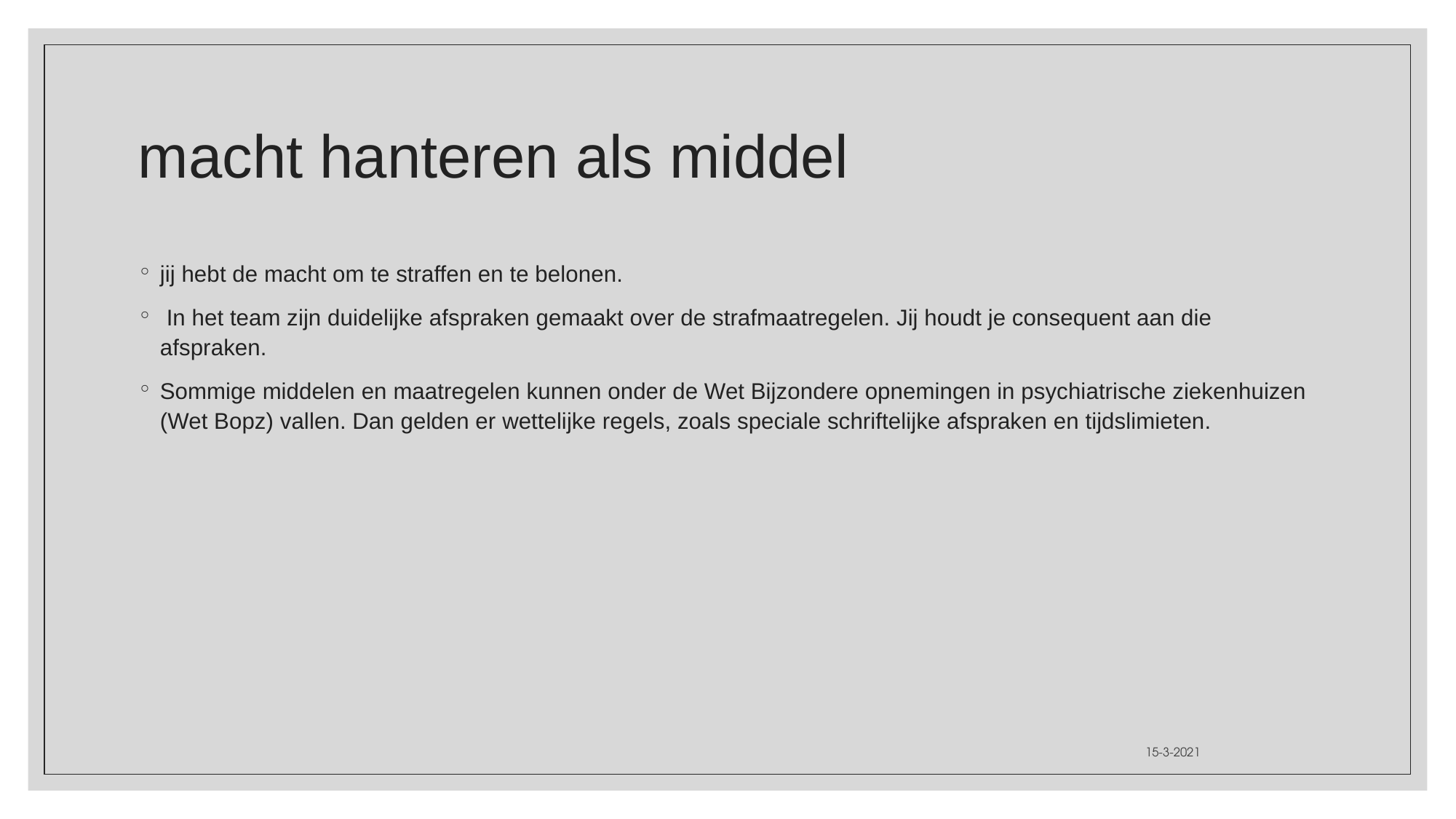

# macht hanteren als middel
jij hebt de macht om te straffen en te belonen.
 In het team zijn duidelijke afspraken gemaakt over de strafmaatregelen. Jij houdt je consequent aan die afspraken.
Sommige middelen en maatregelen kunnen onder de Wet Bijzondere opnemingen in psychiatrische ziekenhuizen (Wet Bopz) vallen. Dan gelden er wettelijke regels, zoals speciale schriftelijke afspraken en tijdslimieten.
15-3-2021